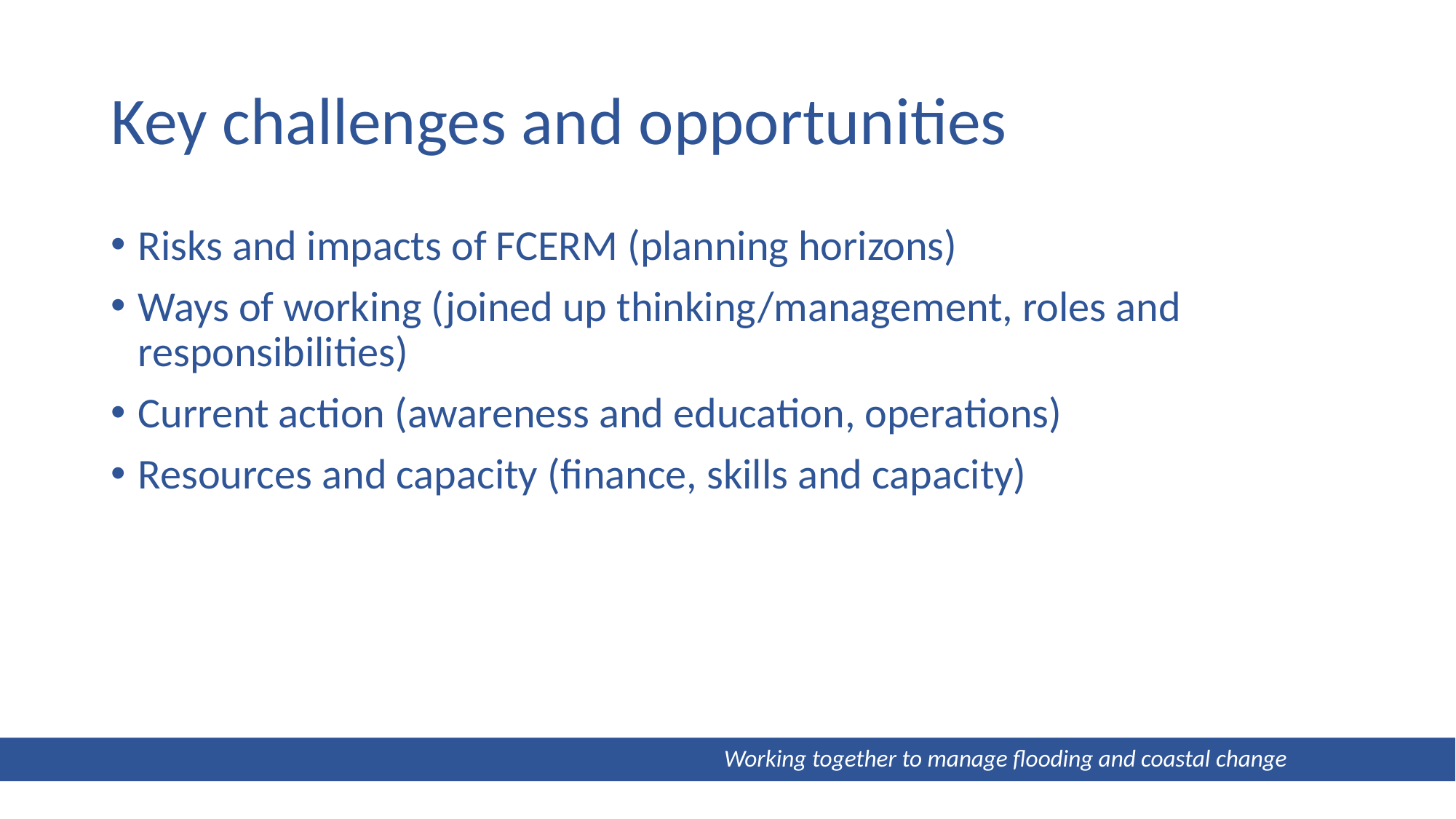

# Key challenges and opportunities
Risks and impacts of FCERM (planning horizons)
Ways of working (joined up thinking/management, roles and responsibilities)
Current action (awareness and education, operations)
Resources and capacity (finance, skills and capacity)

                                                                                                        Working together to manage flooding and coastal change